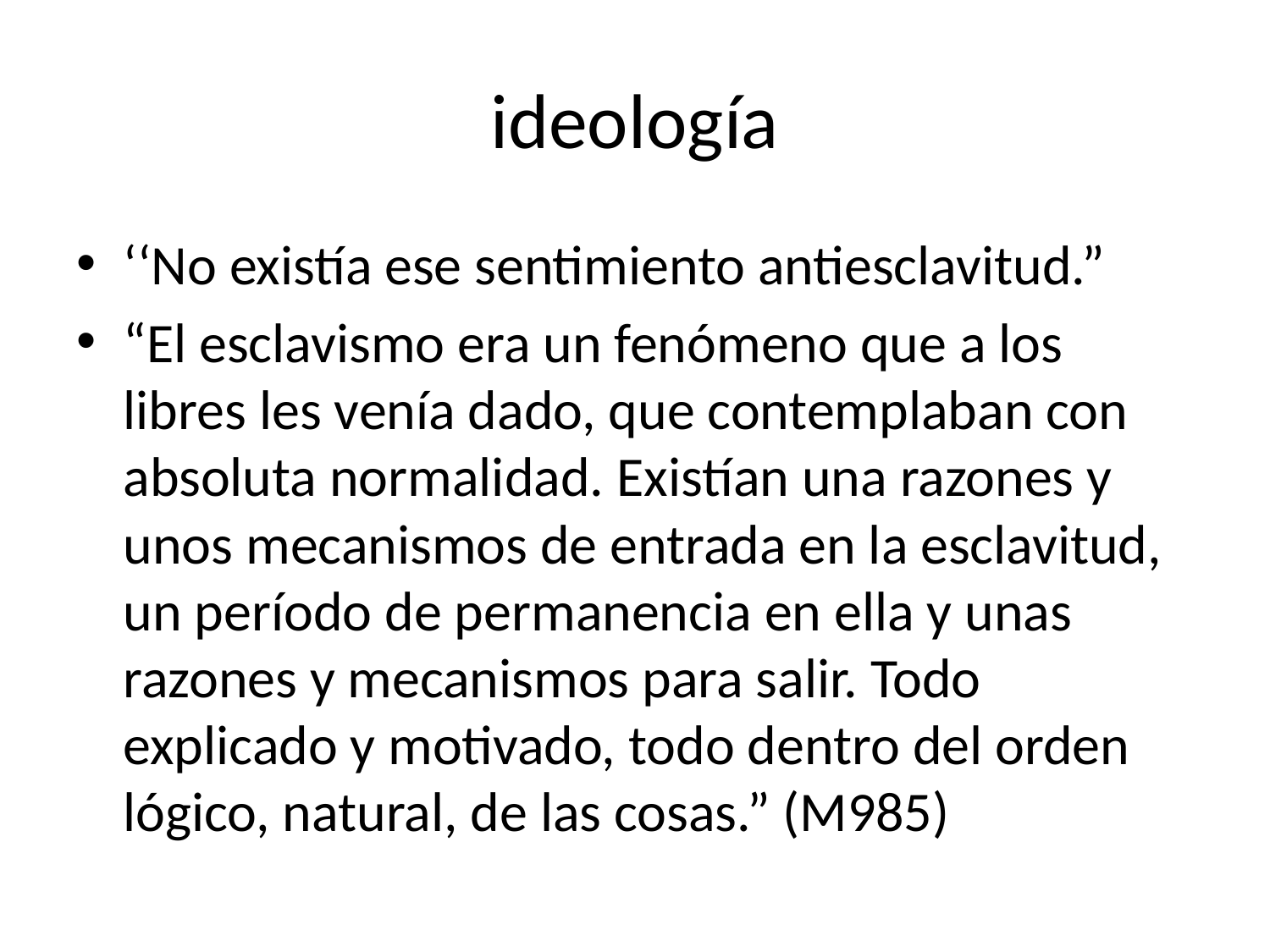

# ideología
‘‘No existía ese sentimiento antiesclavitud.”
“El esclavismo era un fenómeno que a los libres les venía dado, que contemplaban con absoluta normalidad. Existían una razones y unos mecanismos de entrada en la esclavitud, un período de permanencia en ella y unas razones y mecanismos para salir. Todo explicado y motivado, todo dentro del orden lógico, natural, de las cosas.” (M985)